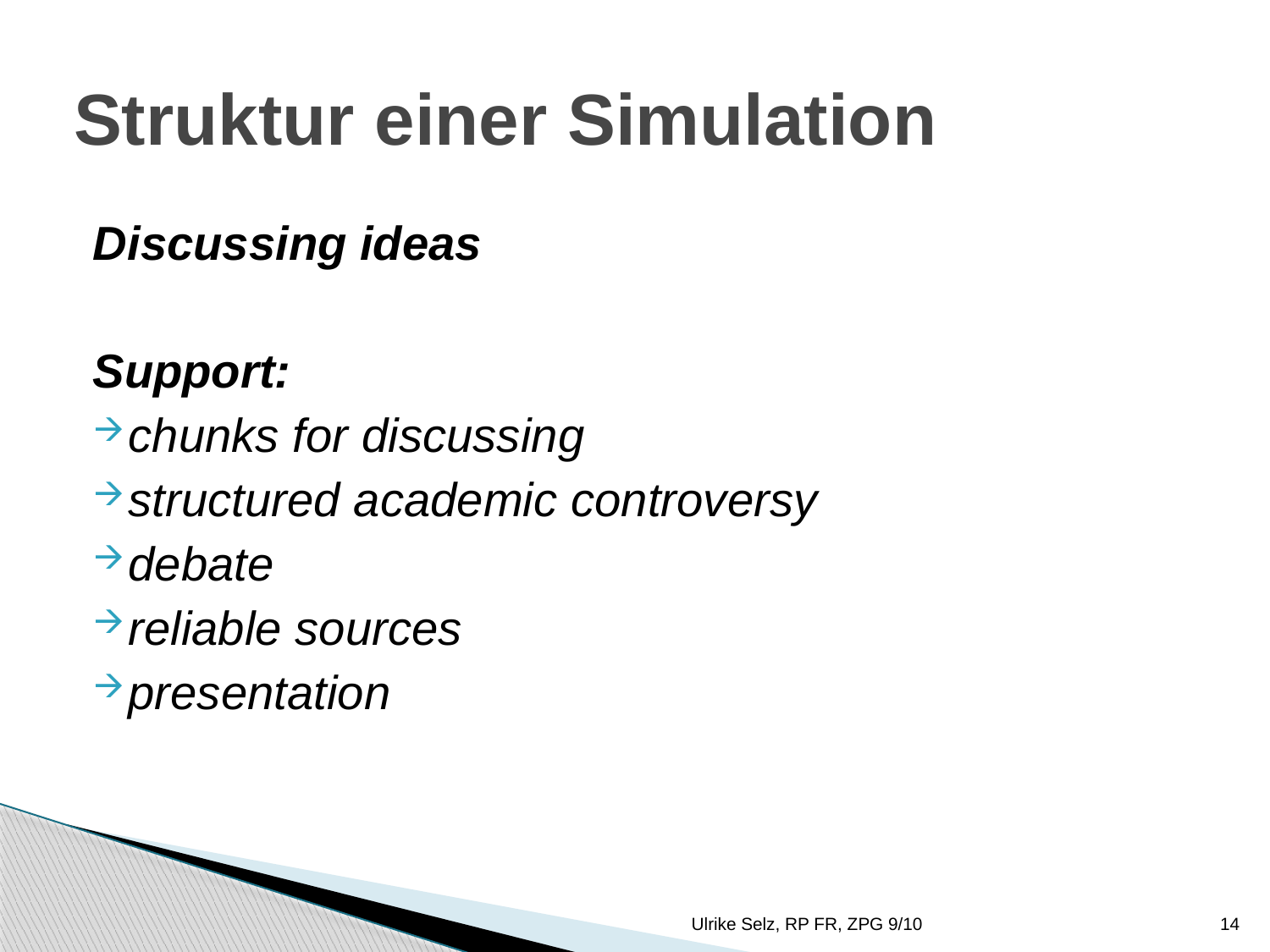

Struktur einer Simulation
Discussing ideas

Support:
chunks for discussing
structured academic controversy
debate
reliable sources
presentation

Ulrike Selz, RP FR, ZPG 9/10
14